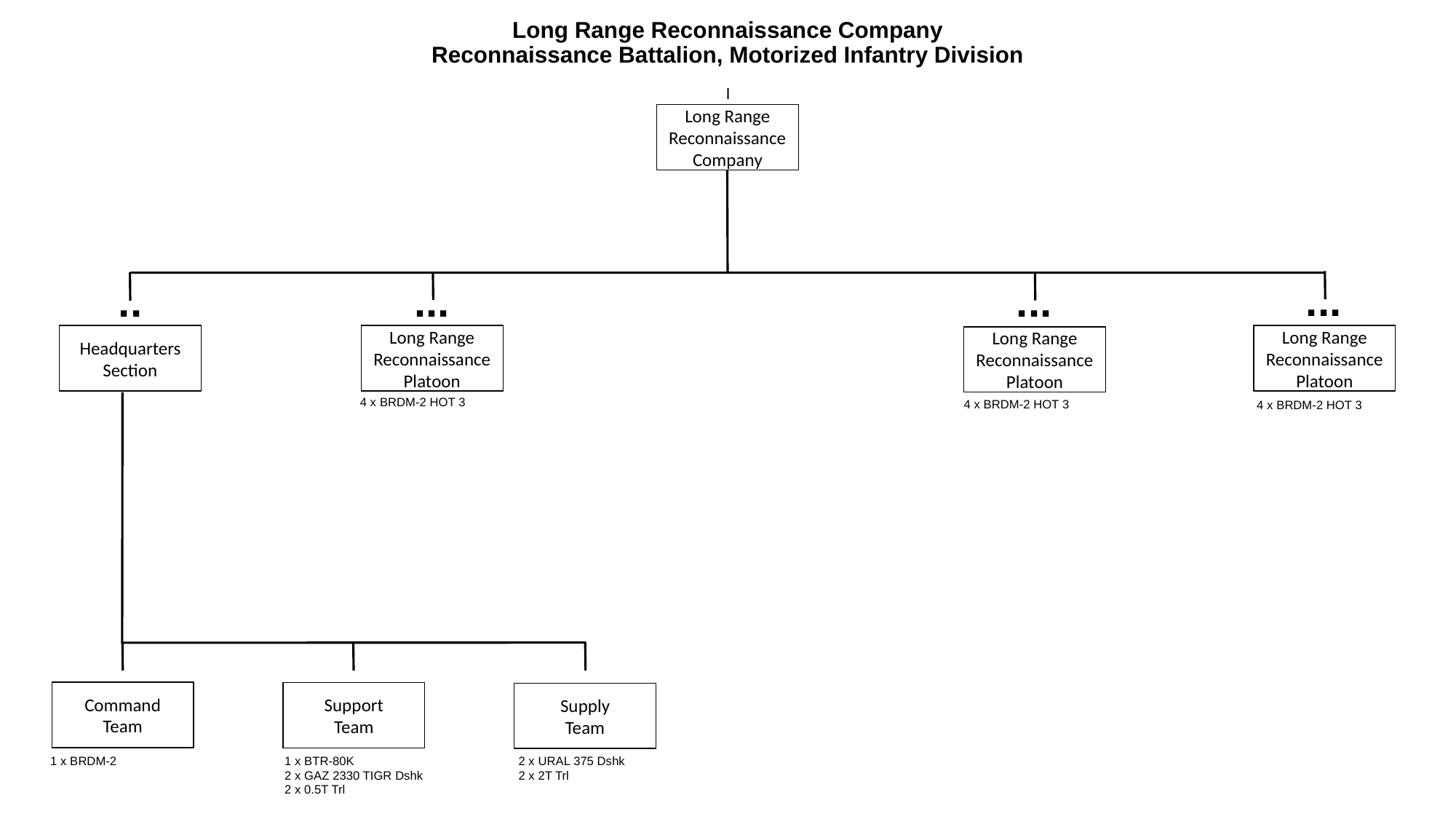

# Long Range Reconnaissance Company Reconnaissance Battalion, Motorized Infantry Division
I
Long Range Reconnaissance
Company
...
...
...
..
Headquarters
Section
Long Range Reconnaissance
Platoon
Long Range Reconnaissance
Platoon
Long Range Reconnaissance Platoon
4 x BRDM-2 HOT 3
4 x BRDM-2 HOT 3
4 x BRDM-2 HOT 3
Command
Team
Support
Team
Supply
Team
1 x BRDM-2
1 x BTR-80K
2 x GAZ 2330 TIGR Dshk
2 x 0.5T Trl
2 x URAL 375 Dshk
2 x 2T Trl